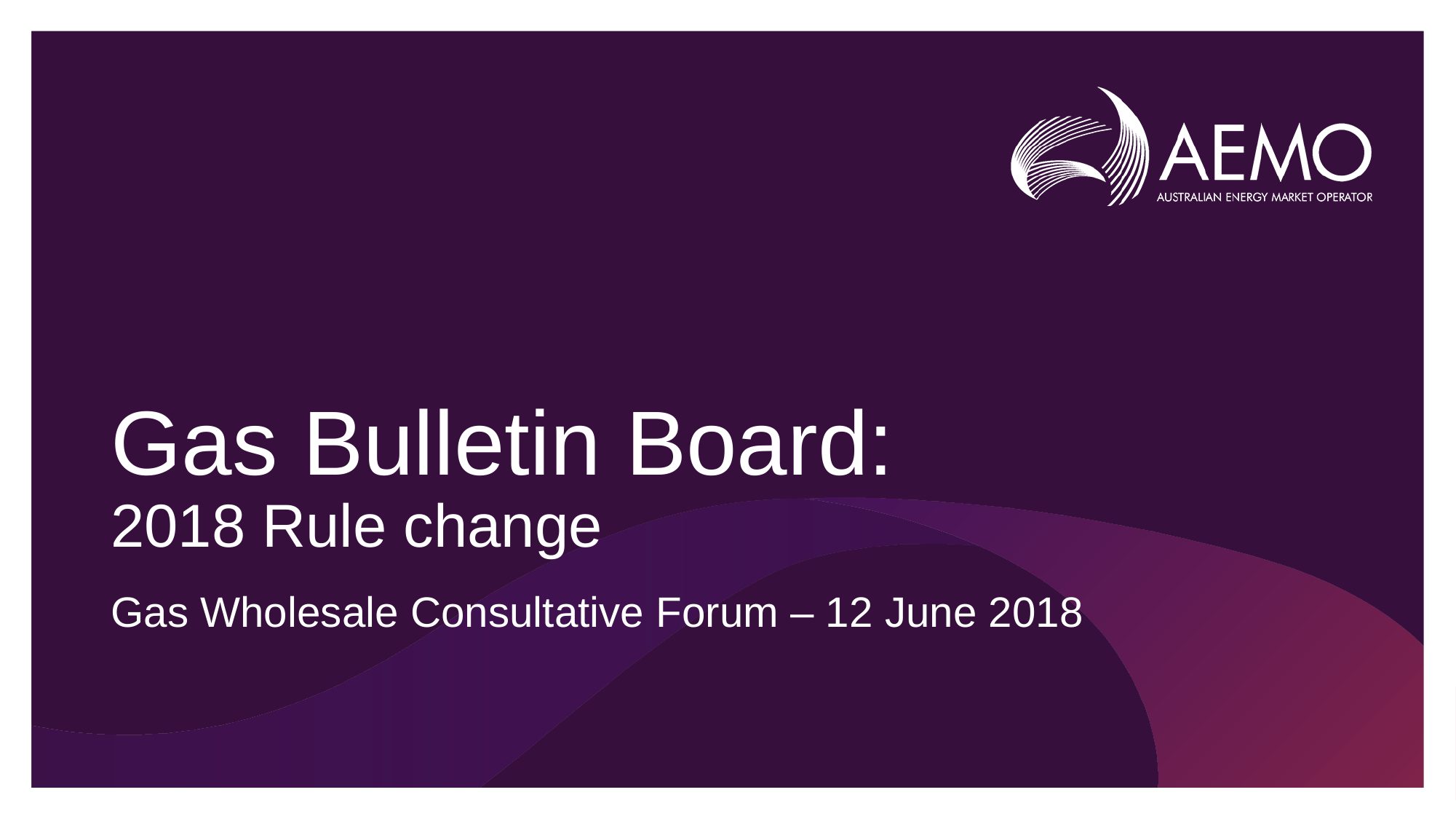

# Gas Bulletin Board: 2018 Rule change
Gas Wholesale Consultative Forum – 12 June 2018